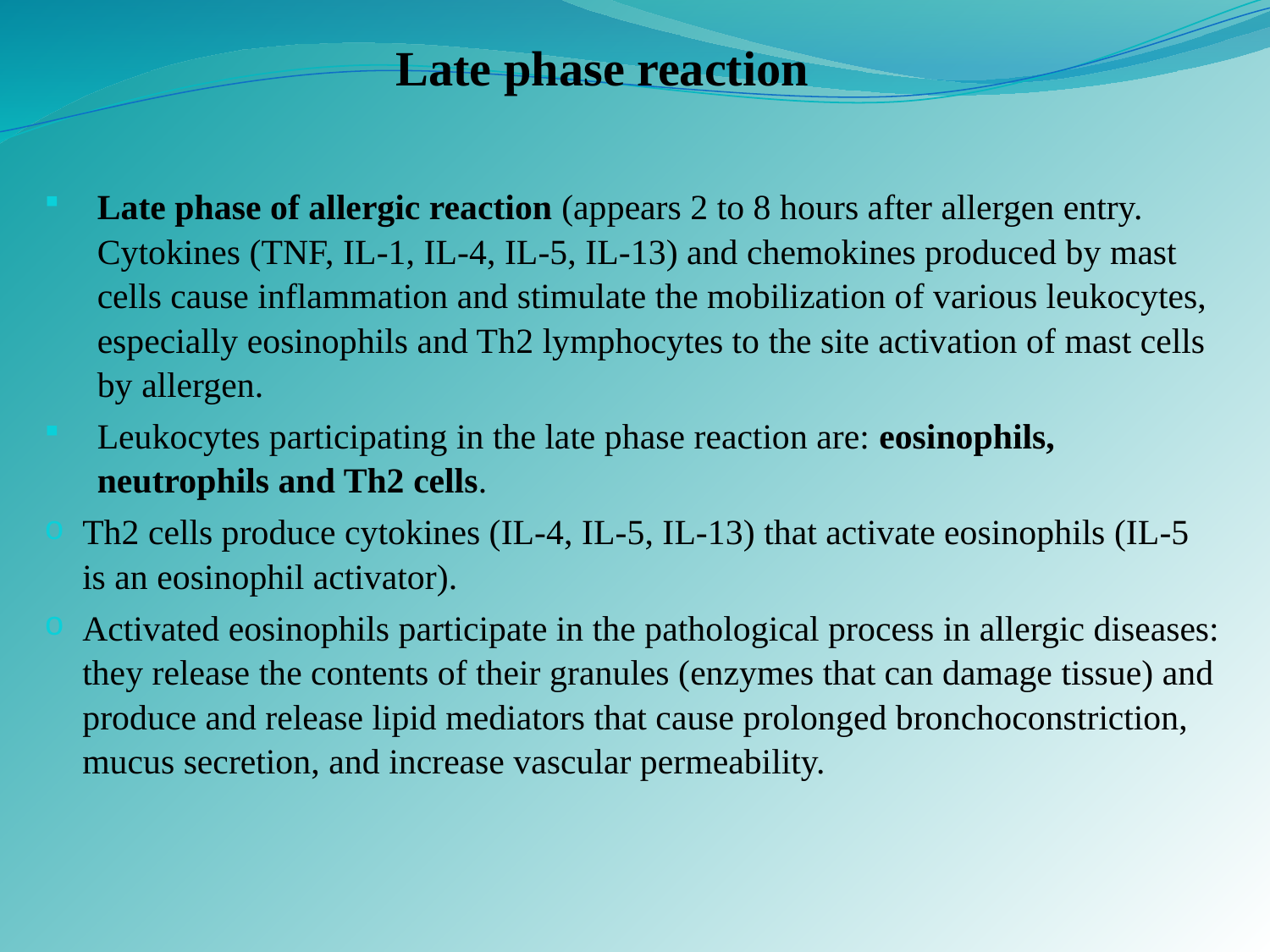

# Late phase reaction
Late phase of allergic reaction (appears 2 to 8 hours after allergen entry. Cytokines (TNF, IL-1, IL-4, IL-5, IL-13) and chemokines produced by mast cells cause inflammation and stimulate the mobilization of various leukocytes, especially eosinophils and Th2 lymphocytes to the site activation of mast cells by allergen.
Leukocytes participating in the late phase reaction are: eosinophils, neutrophils and Th2 cells.
Th2 cells produce cytokines (IL-4, IL-5, IL-13) that activate eosinophils (IL-5 is an eosinophil activator).
Activated eosinophils participate in the pathological process in allergic diseases: they release the contents of their granules (enzymes that can damage tissue) and produce and release lipid mediators that cause prolonged bronchoconstriction, mucus secretion, and increase vascular permeability.